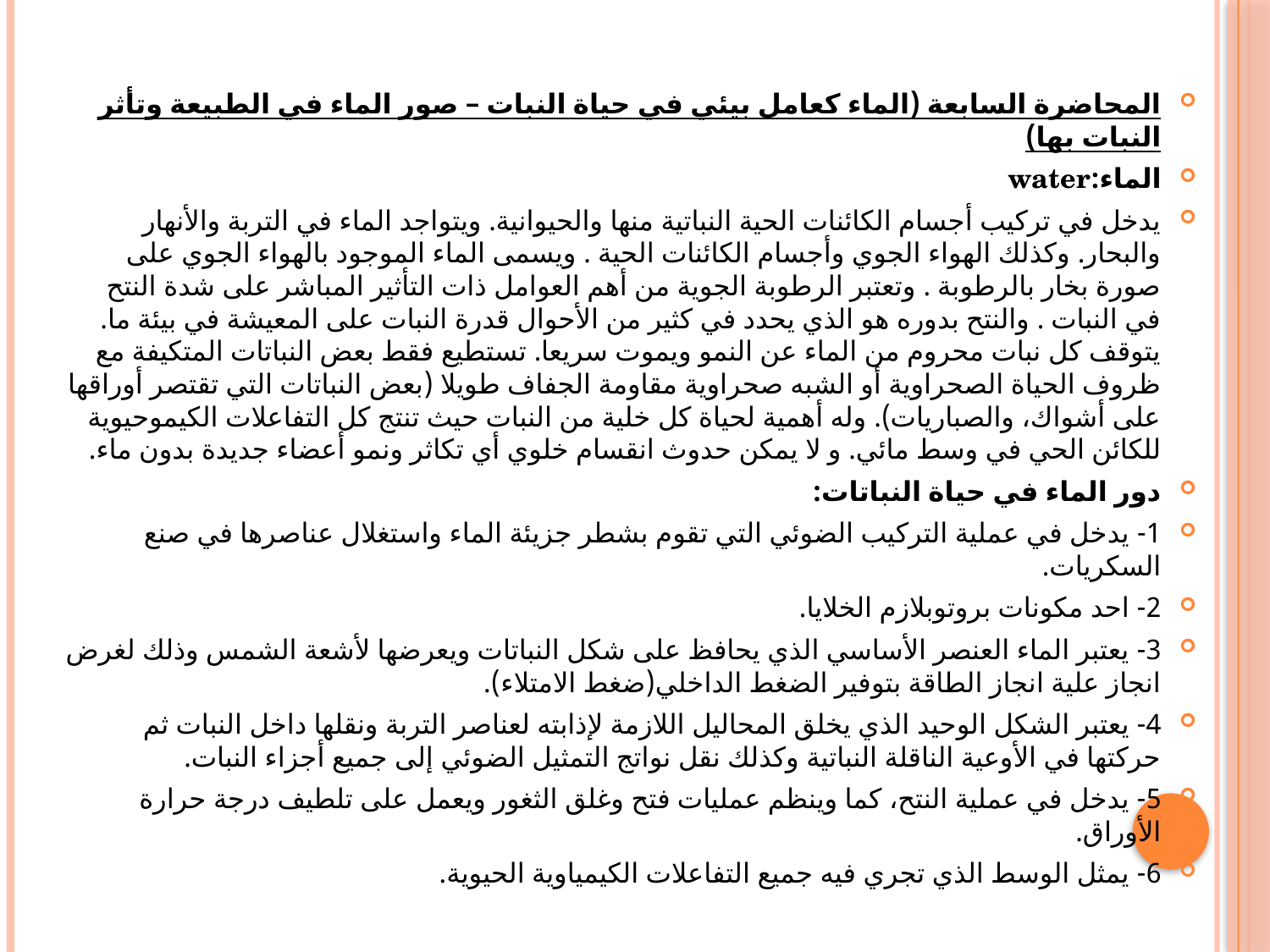

#

المحاضرة السابعة (الماء كعامل بيئي في حياة النبات – صور الماء في الطبيعة وتأثر النبات بها)
الماء:water
يدخل في تركيب أجسام الكائنات الحية النباتية منها والحيوانية. ويتواجد الماء في التربة والأنهار والبحار. وكذلك الهواء الجوي وأجسام الكائنات الحية . ويسمى الماء الموجود بالهواء الجوي على صورة بخار بالرطوبة . وتعتبر الرطوبة الجوية من أهم العوامل ذات التأثير المباشر على شدة النتح في النبات . والنتح بدوره هو الذي يحدد في كثير من الأحوال قدرة النبات على المعيشة في بيئة ما. يتوقف كل نبات محروم من الماء عن النمو ويموت سريعا. تستطيع فقط بعض النباتات المتكيفة مع ظروف الحياة الصحراوية أو الشبه صحراوية مقاومة الجفاف طويلا (بعض النباتات التي تقتصر أوراقها على أشواك، والصباريات). وله أهمية لحياة كل خلية من النبات حيث تنتج كل التفاعلات الكيموحيوية للكائن الحي في وسط مائي. و لا يمكن حدوث انقسام خلوي أي تكاثر ونمو أعضاء جديدة بدون ماء.
دور الماء في حياة النباتات:
1- يدخل في عملية التركيب الضوئي التي تقوم بشطر جزيئة الماء واستغلال عناصرها في صنع السكريات.
2- احد مكونات بروتوبلازم الخلايا.
3- يعتبر الماء العنصر الأساسي الذي يحافظ على شكل النباتات ويعرضها لأشعة الشمس وذلك لغرض انجاز علية انجاز الطاقة بتوفير الضغط الداخلي(ضغط الامتلاء).
4- يعتبر الشكل الوحيد الذي يخلق المحاليل اللازمة لإذابته لعناصر التربة ونقلها داخل النبات ثم حركتها في الأوعية الناقلة النباتية وكذلك نقل نواتج التمثيل الضوئي إلى جميع أجزاء النبات.
5- يدخل في عملية النتح، كما وينظم عمليات فتح وغلق الثغور ويعمل على تلطيف درجة حرارة الأوراق.
6- يمثل الوسط الذي تجري فيه جميع التفاعلات الكيمياوية الحيوية.